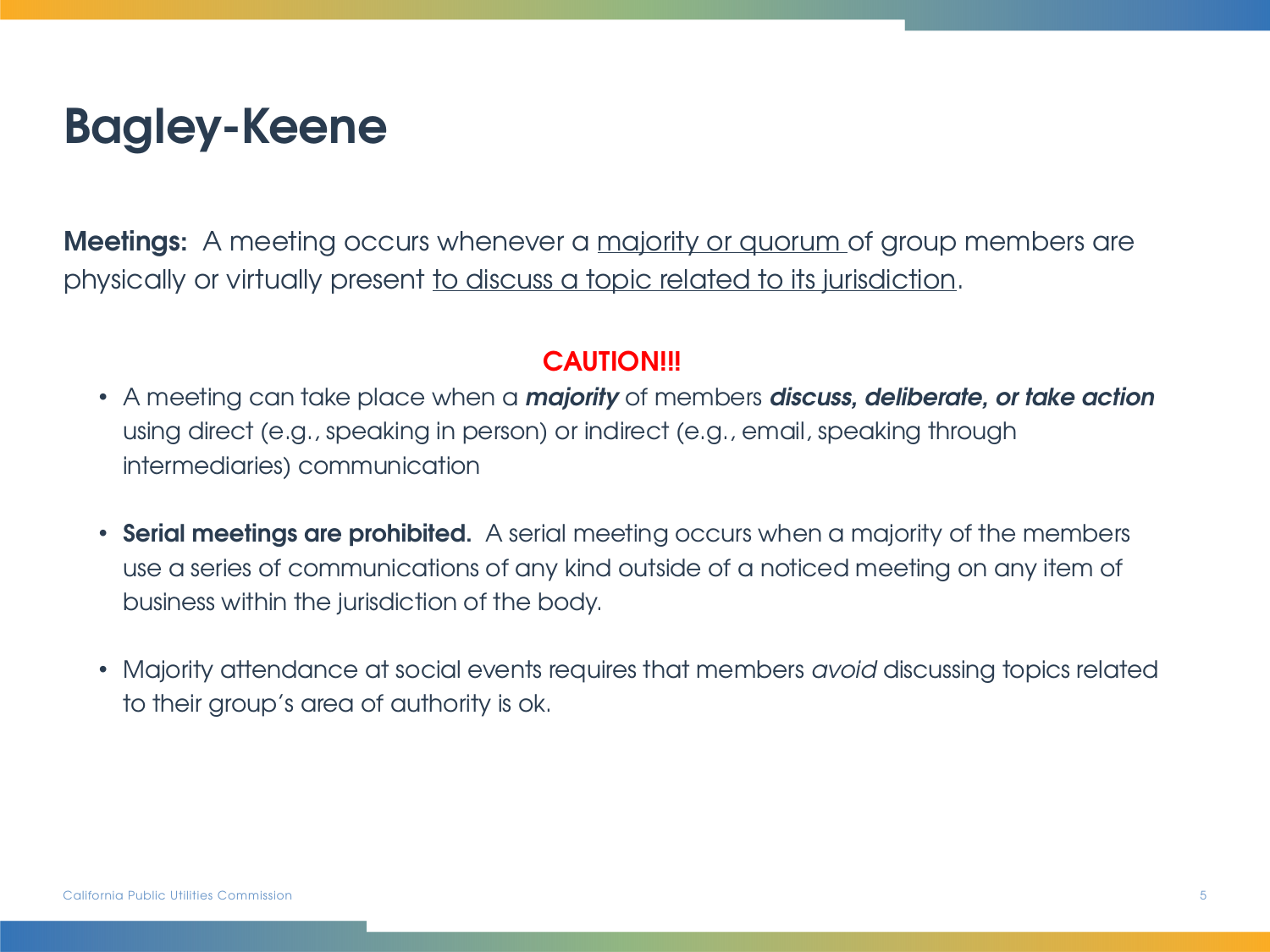

# Bagley-Keene
Meetings:  A meeting occurs whenever a majority or quorum of group members are physically or virtually present to discuss a topic related to its jurisdiction.
CAUTION!!!
A meeting can take place when a majority of members discuss, deliberate, or take action using direct (e.g., speaking in person) or indirect (e.g., email, speaking through intermediaries) communication
Serial meetings are prohibited.  A serial meeting occurs when a majority of the members use a series of communications of any kind outside of a noticed meeting on any item of business within the jurisdiction of the body.
Majority attendance at social events requires that members avoid discussing topics related to their group’s area of authority is ok.

5